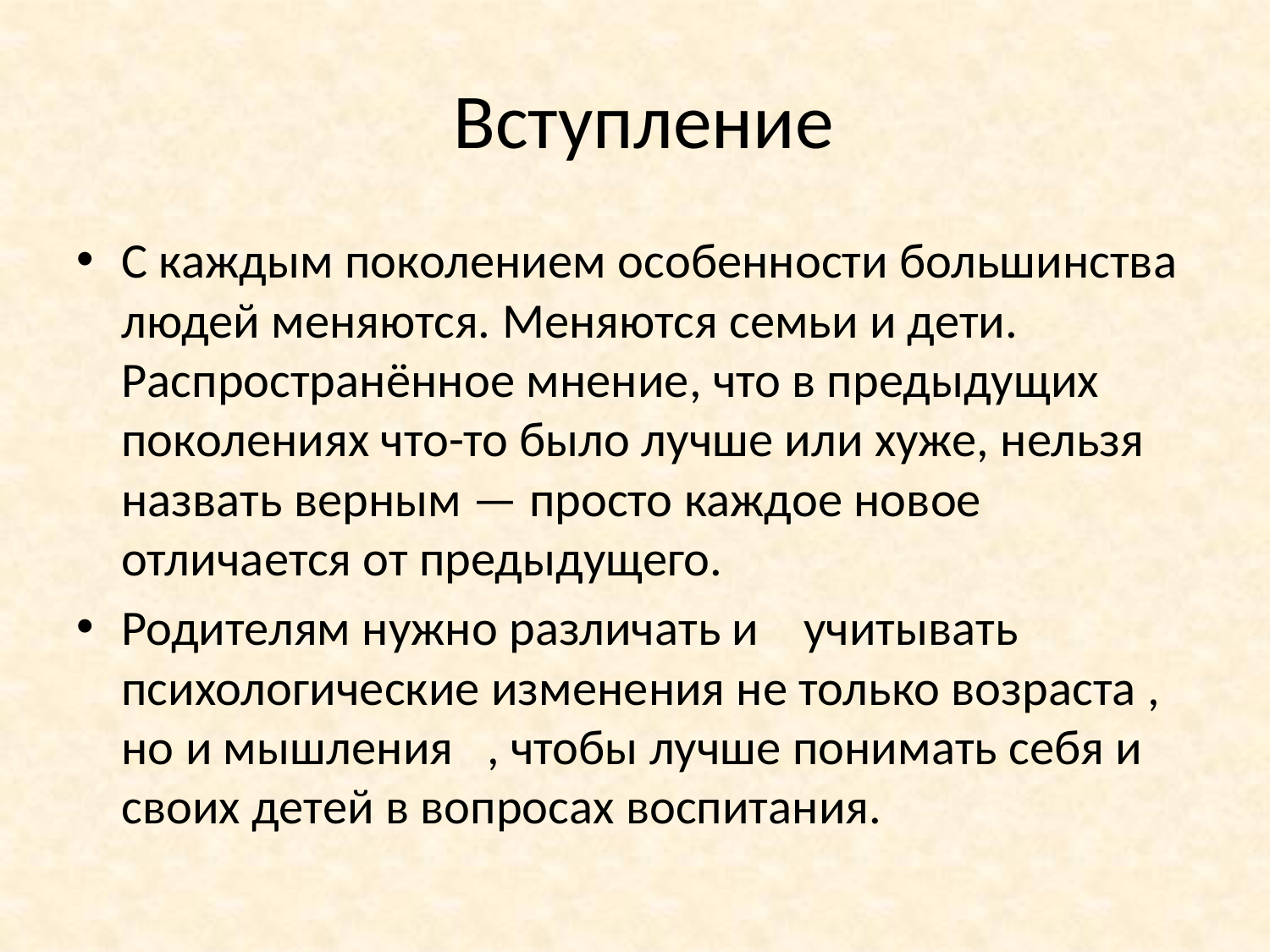

# Вступление
С каждым поколением особенности большинства людей меняются. Меняются семьи и дети. Распространённое мнение, что в предыдущих поколениях что-то было лучше или хуже, нельзя назвать верным — просто каждое новое отличается от предыдущего.
Родителям нужно различать и    учитывать психологические изменения не только возраста , но и мышления   , чтобы лучше понимать себя и своих детей в вопросах воспитания.